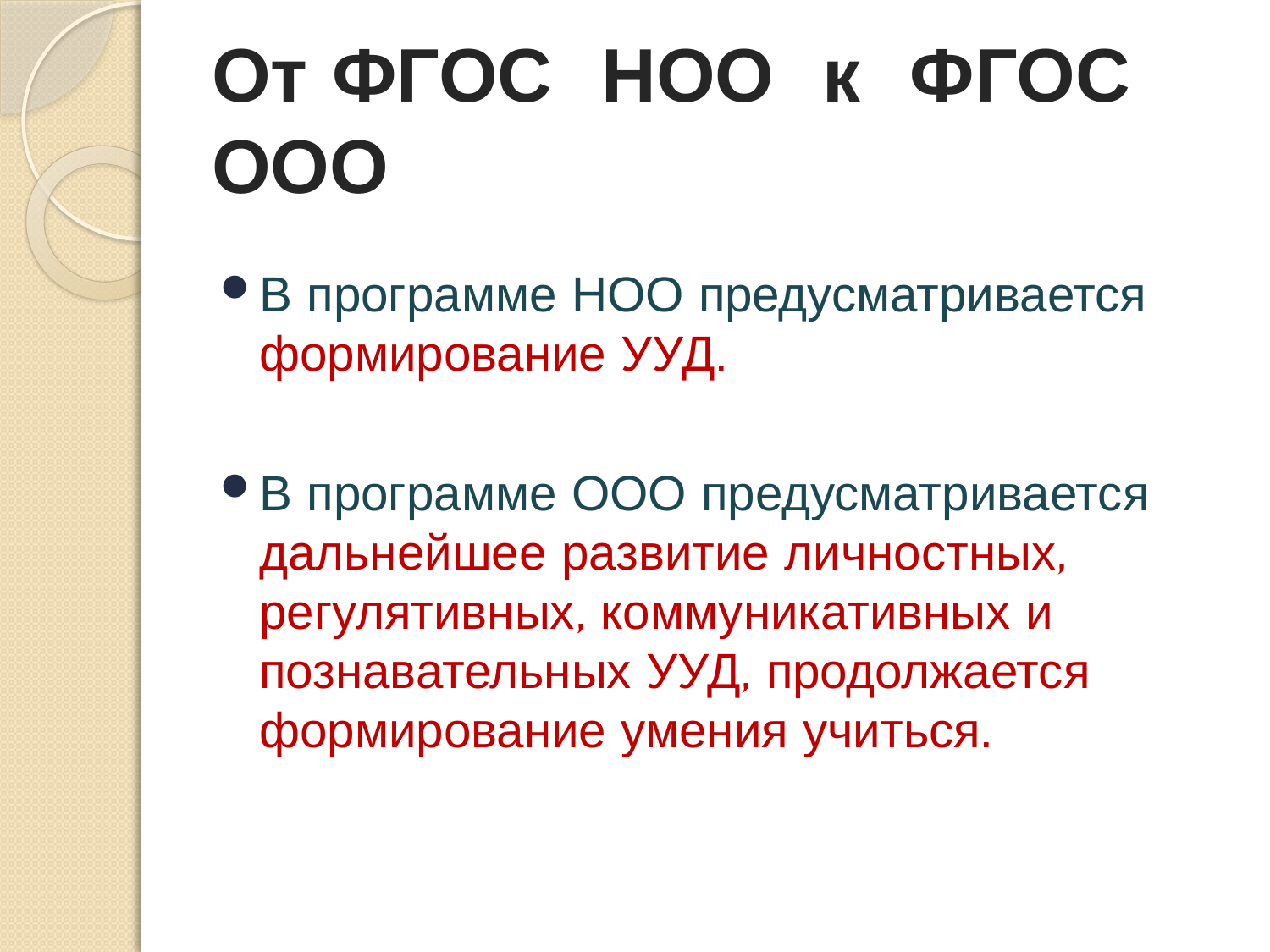

# От ФГОС  НОО  к  ФГОС  ООО
В программе НОО предусматривается формирование УУД.

В программе ООО предусматривается дальнейшее развитие личностных, регулятивных, коммуникативных и познавательных УУД, продолжается формирование умения учиться.